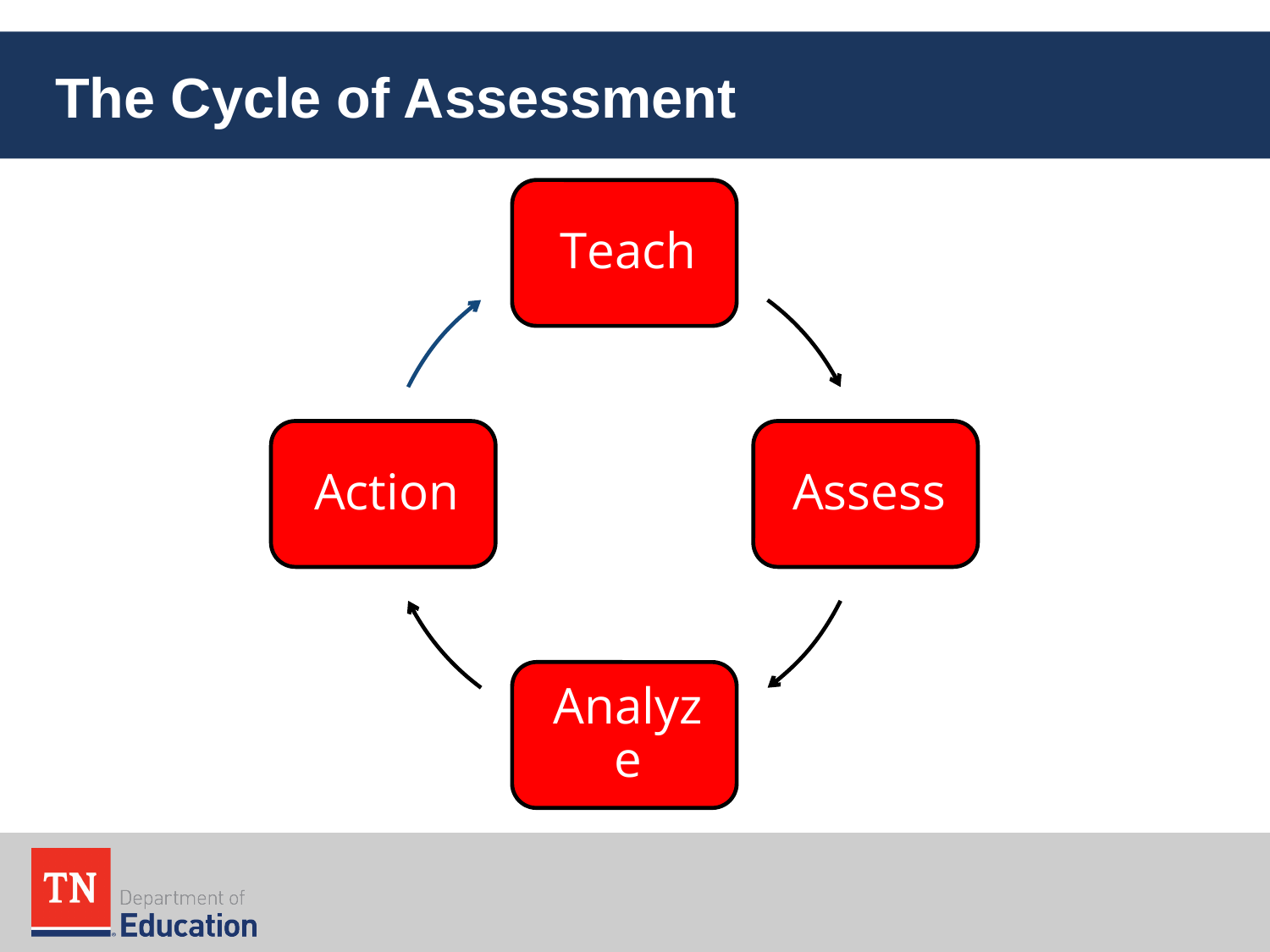

# The Cycle of Assessment
Teach
Assess
Analyze
Action